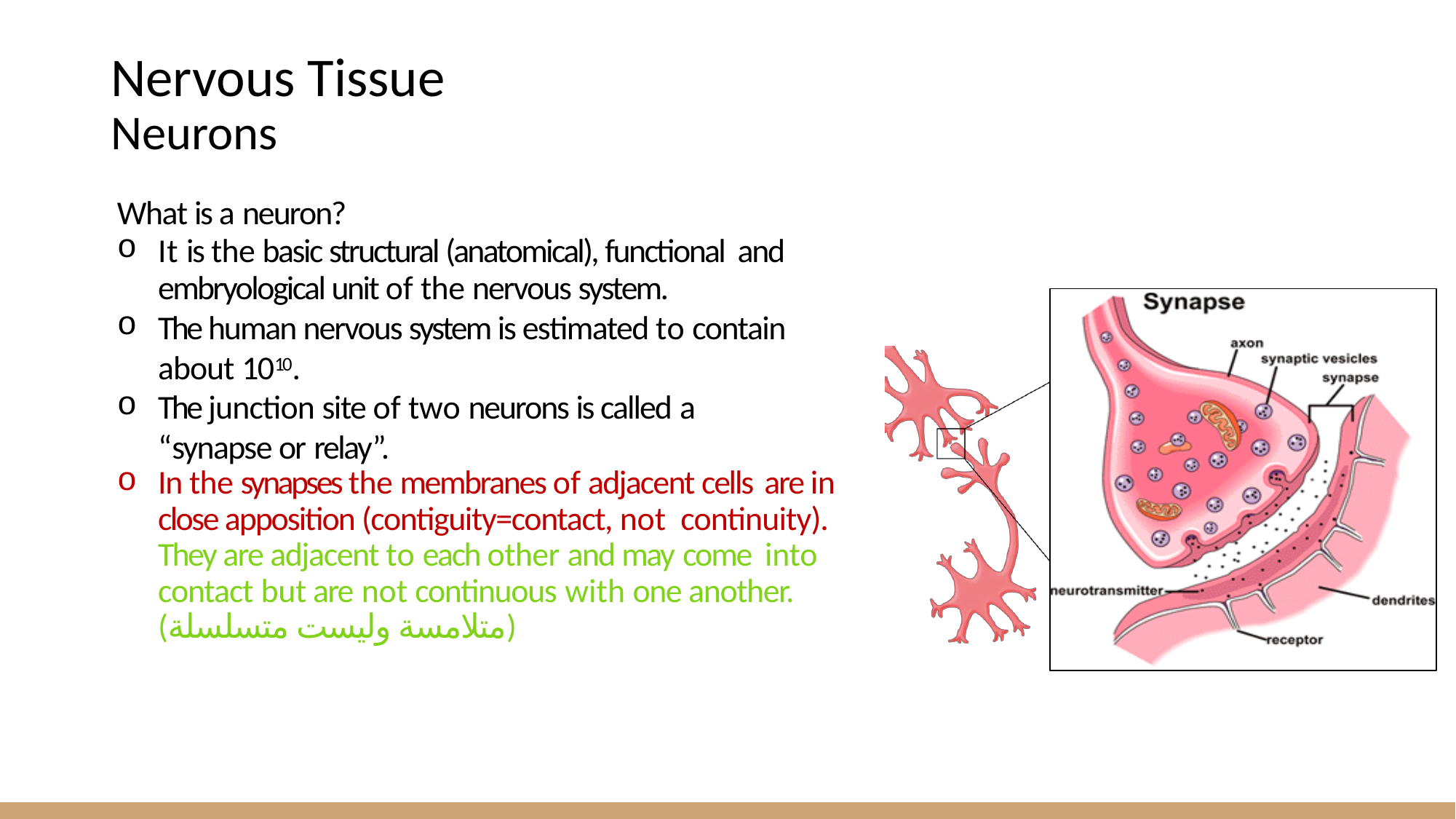

Nervous Tissue
Neurons
What is a neuron?
It is the basic structural (anatomical), functional  and embryological unit of the nervous system.
The human nervous system is estimated to contain
about 1010.
The junction site of two neurons is called a
“synapse or relay”.
In the synapses the membranes of adjacent cells  are in close apposition (contiguity=contact, not  continuity). They are adjacent to each other and may come  into contact but are not continuous with one another. (متلامسة وليست متسلسلة)